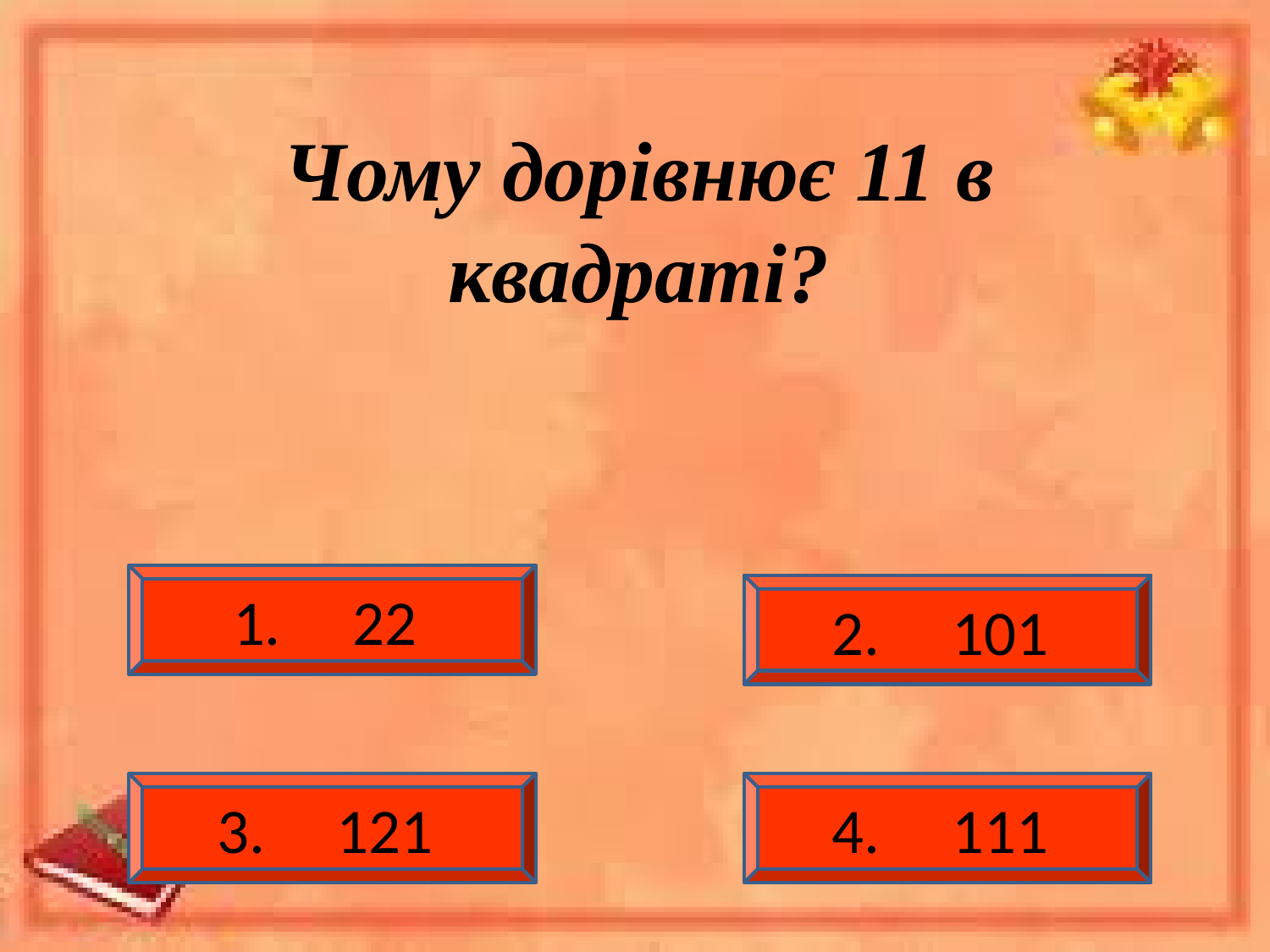

# Чому дорівнює 11 в квадраті?
1.     22
2.     101
3.     121
4.     111